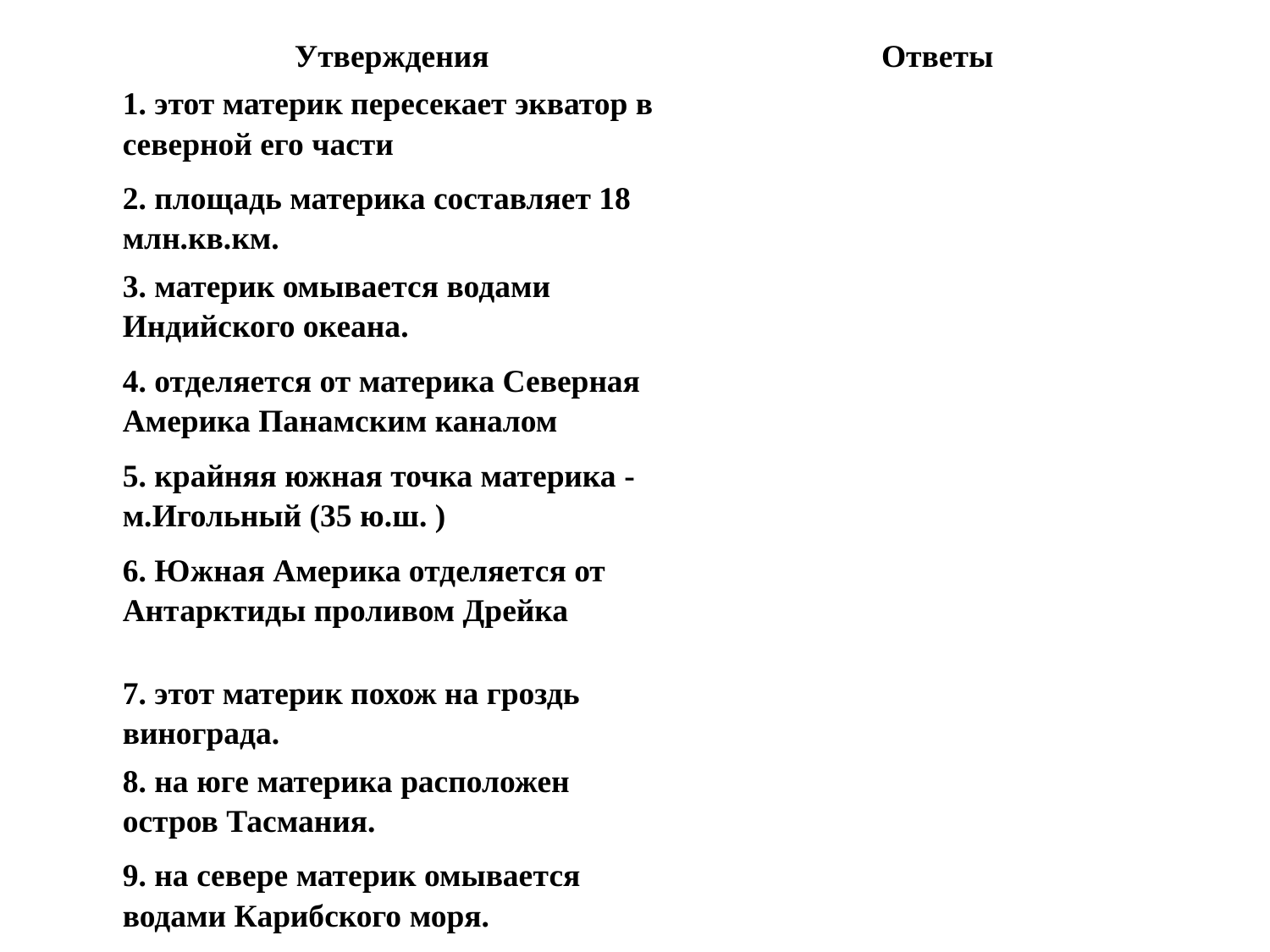

| Утверждения | Ответы |
| --- | --- |
| 1. этот материк пересекает экватор в северной его части |  |
| 2. площадь материка составляет 18 млн.кв.км. |  |
| 3. материк омывается водами Индийского океана. |  |
| 4. отделяется от материка Северная Америка Панамским каналом |  |
| 5. крайняя южная точка материка - м.Игольный (35 ю.ш. ) |  |
| 6. Южная Америка отделяется от Антарктиды проливом Дрейка |  |
| 7. этот материк похож на гроздь винограда. |  |
| 8. на юге материка расположен остров Тасмания. |  |
| 9. на севере материк омывается водами Карибского моря. |  |